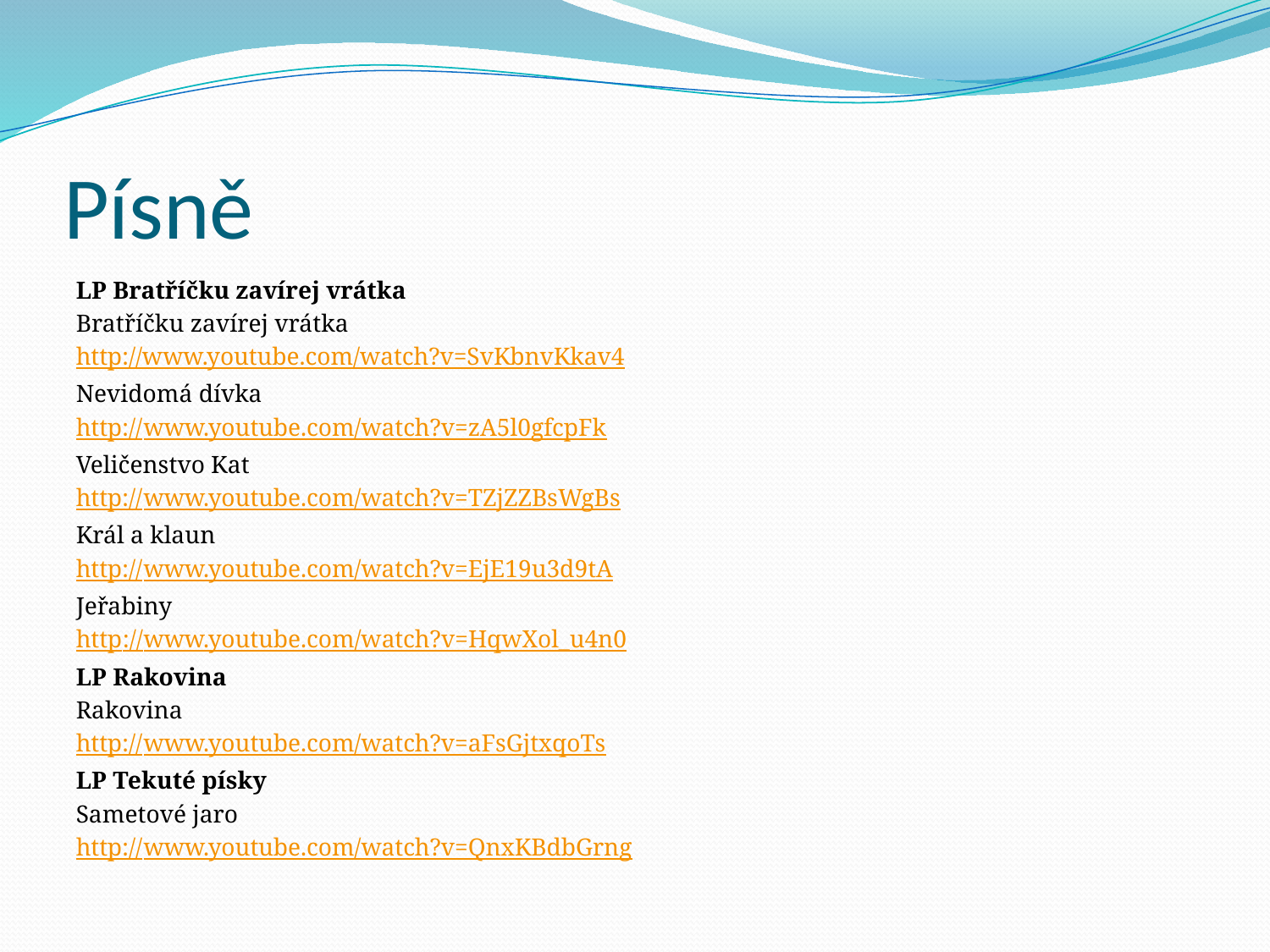

# Písně
LP Bratříčku zavírej vrátka
Bratříčku zavírej vrátka
http://www.youtube.com/watch?v=SvKbnvKkav4
Nevidomá dívka
http://www.youtube.com/watch?v=zA5l0gfcpFk
Veličenstvo Kat
http://www.youtube.com/watch?v=TZjZZBsWgBs
Král a klaun
http://www.youtube.com/watch?v=EjE19u3d9tA
Jeřabiny
http://www.youtube.com/watch?v=HqwXol_u4n0
LP Rakovina
Rakovina
http://www.youtube.com/watch?v=aFsGjtxqoTs
LP Tekuté písky
Sametové jaro
http://www.youtube.com/watch?v=QnxKBdbGrng